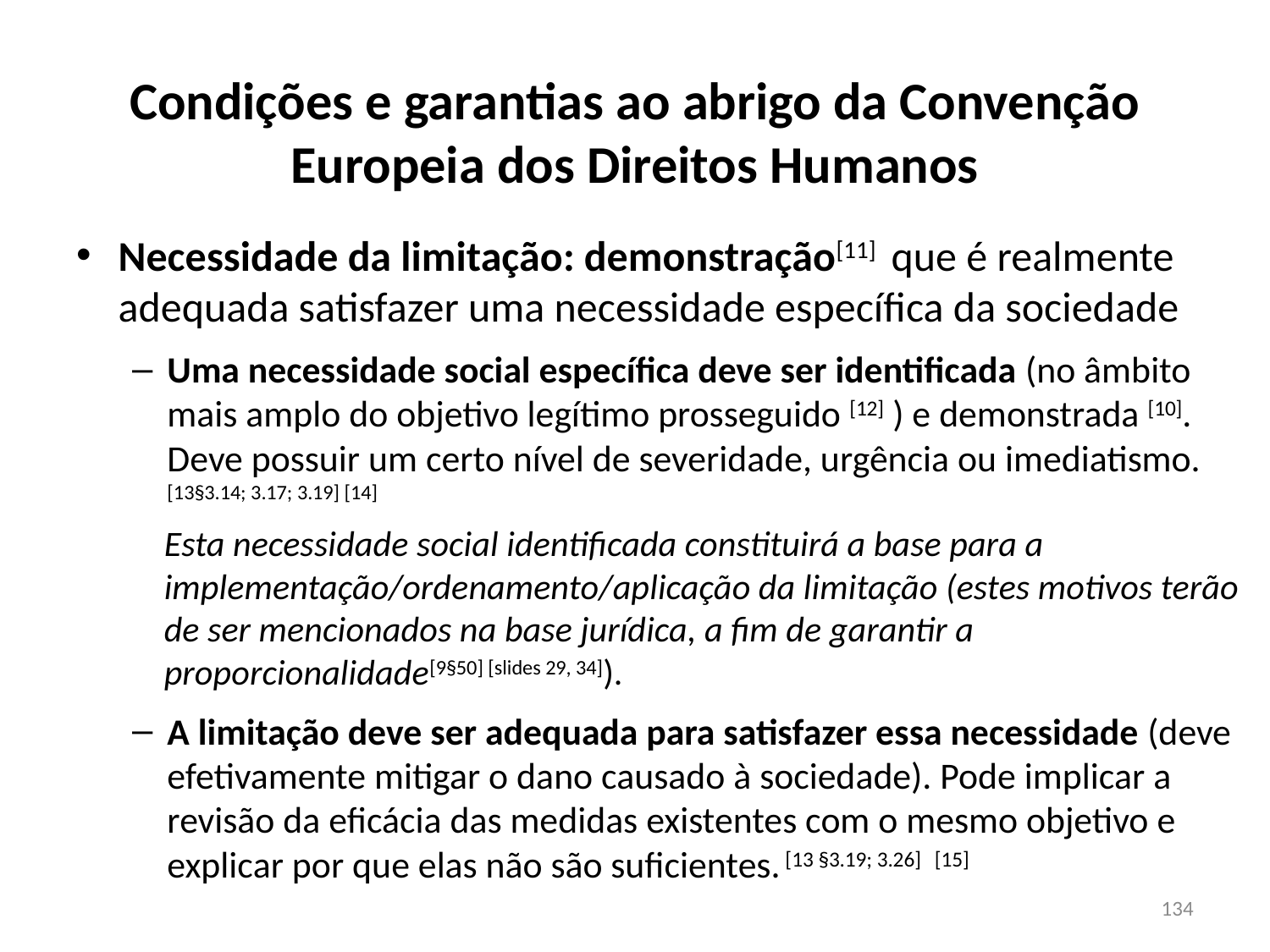

# Condições e garantias ao abrigo da Convenção Europeia dos Direitos Humanos
Necessidade da limitação: demonstração[11]  que é realmente adequada satisfazer uma necessidade específica da sociedade
Uma necessidade social específica deve ser identificada (no âmbito mais amplo do objetivo legítimo prosseguido [12] ) e demonstrada [10]. Deve possuir um certo nível de severidade, urgência ou imediatismo.[13§3.14; 3.17; 3.19] [14]
Esta necessidade social identificada constituirá a base para a implementação/ordenamento/aplicação da limitação (estes motivos terão de ser mencionados na base jurídica, a fim de garantir a proporcionalidade[9§50] [slides 29, 34]).
A limitação deve ser adequada para satisfazer essa necessidade (deve efetivamente mitigar o dano causado à sociedade). Pode implicar a revisão da eficácia das medidas existentes com o mesmo objetivo e explicar por que elas não são suficientes. [13 §3.19; 3.26]  [15]

134